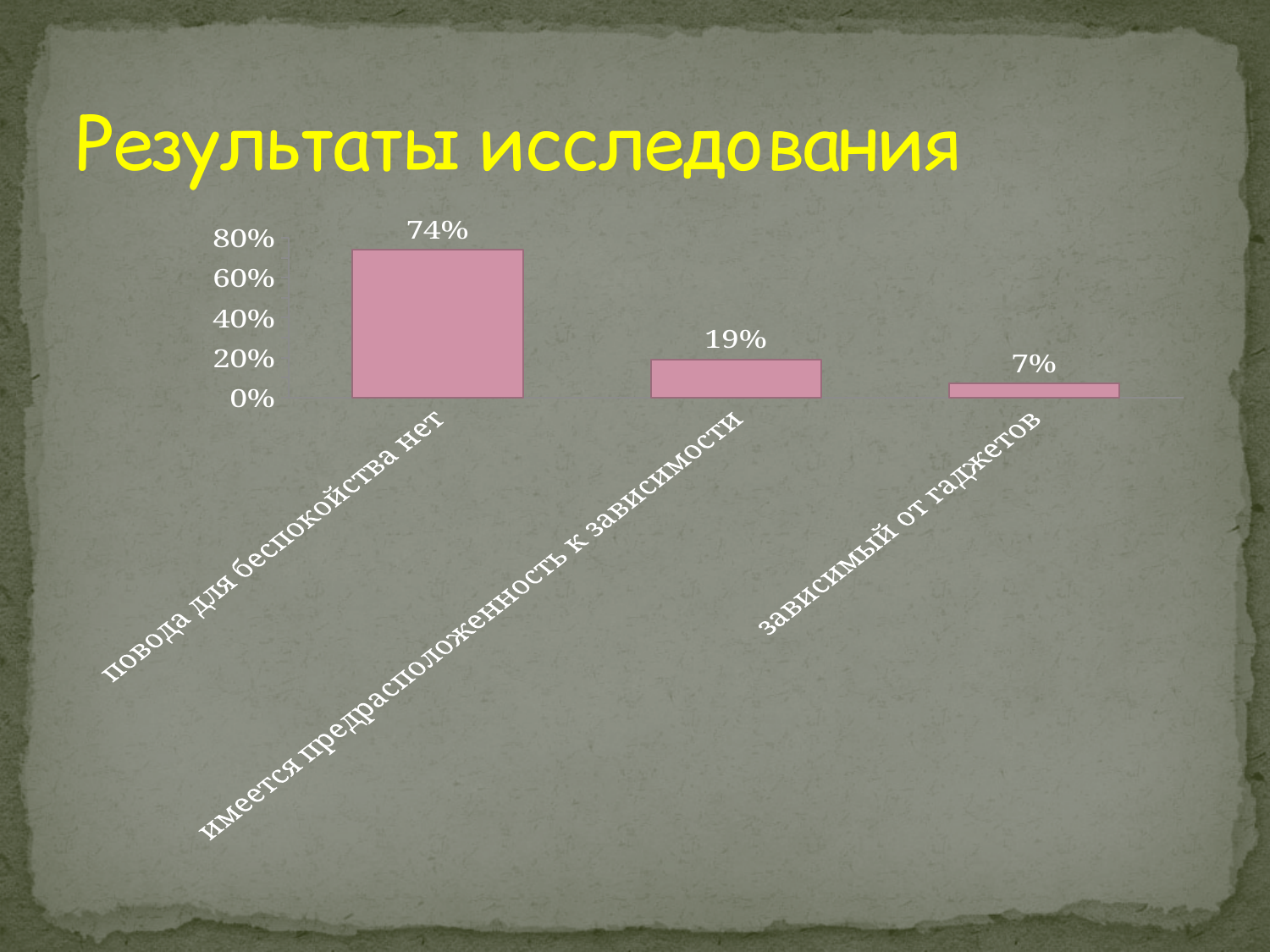

# Результаты исследования

### Chart

| Category | Ряд 1 |
|---|---|
| повода для беспокойства нет | 0.7400000000000018 |
| имеется предрасположенность к зависимости | 0.1900000000000003 |
| зависимый от гаджетов | 0.07000000000000003 |